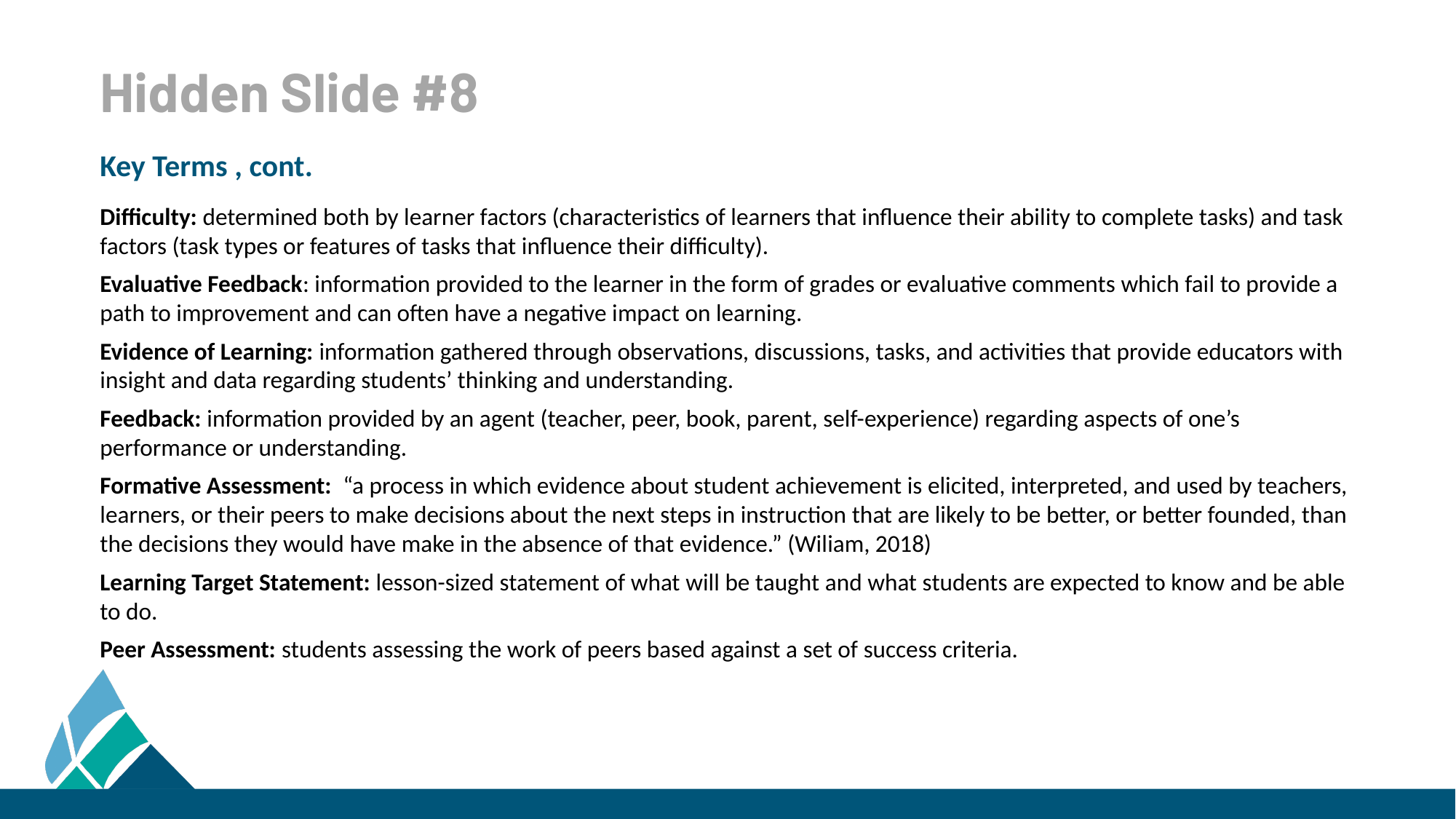

# Hidden Slide #8
Key Terms , cont.
Difficulty: determined both by learner factors (characteristics of learners that influence their ability to complete tasks) and task factors (task types or features of tasks that influence their difficulty).
Evaluative Feedback: information provided to the learner in the form of grades or evaluative comments which fail to provide a path to improvement and can often have a negative impact on learning.
Evidence of Learning: information gathered through observations, discussions, tasks, and activities that provide educators with insight and data regarding students’ thinking and understanding.
Feedback: information provided by an agent (teacher, peer, book, parent, self-experience) regarding aspects of one’s performance or understanding.
Formative Assessment:  “a process in which evidence about student achievement is elicited, interpreted, and used by teachers, learners, or their peers to make decisions about the next steps in instruction that are likely to be better, or better founded, than the decisions they would have make in the absence of that evidence.” (Wiliam, 2018)
Learning Target Statement: lesson-sized statement of what will be taught and what students are expected to know and be able to do.
Peer Assessment: students assessing the work of peers based against a set of success criteria.